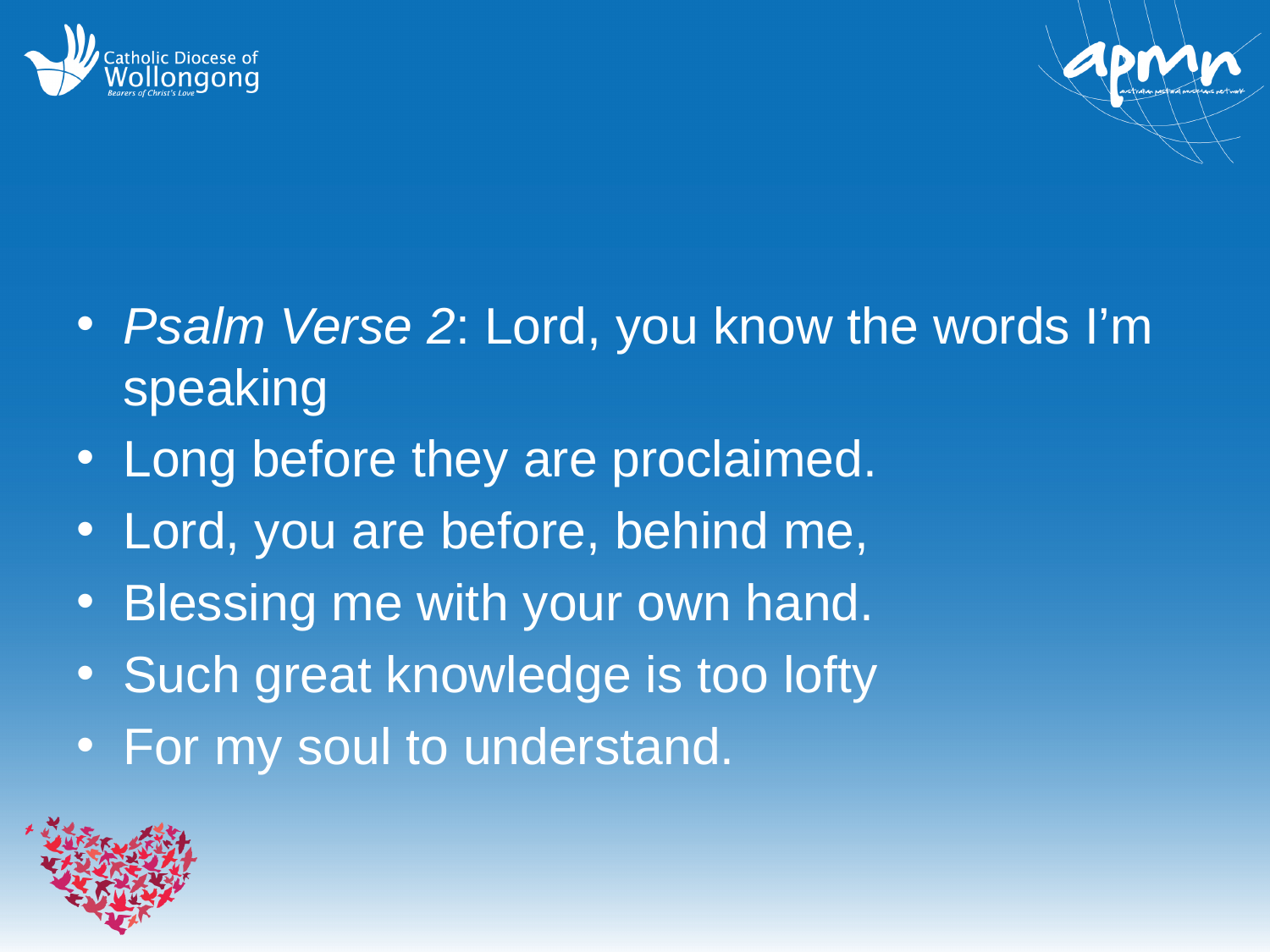

#
Psalm Verse 2: Lord, you know the words I’m speaking
Long before they are proclaimed.
Lord, you are before, behind me,
Blessing me with your own hand.
Such great knowledge is too lofty
For my soul to understand.